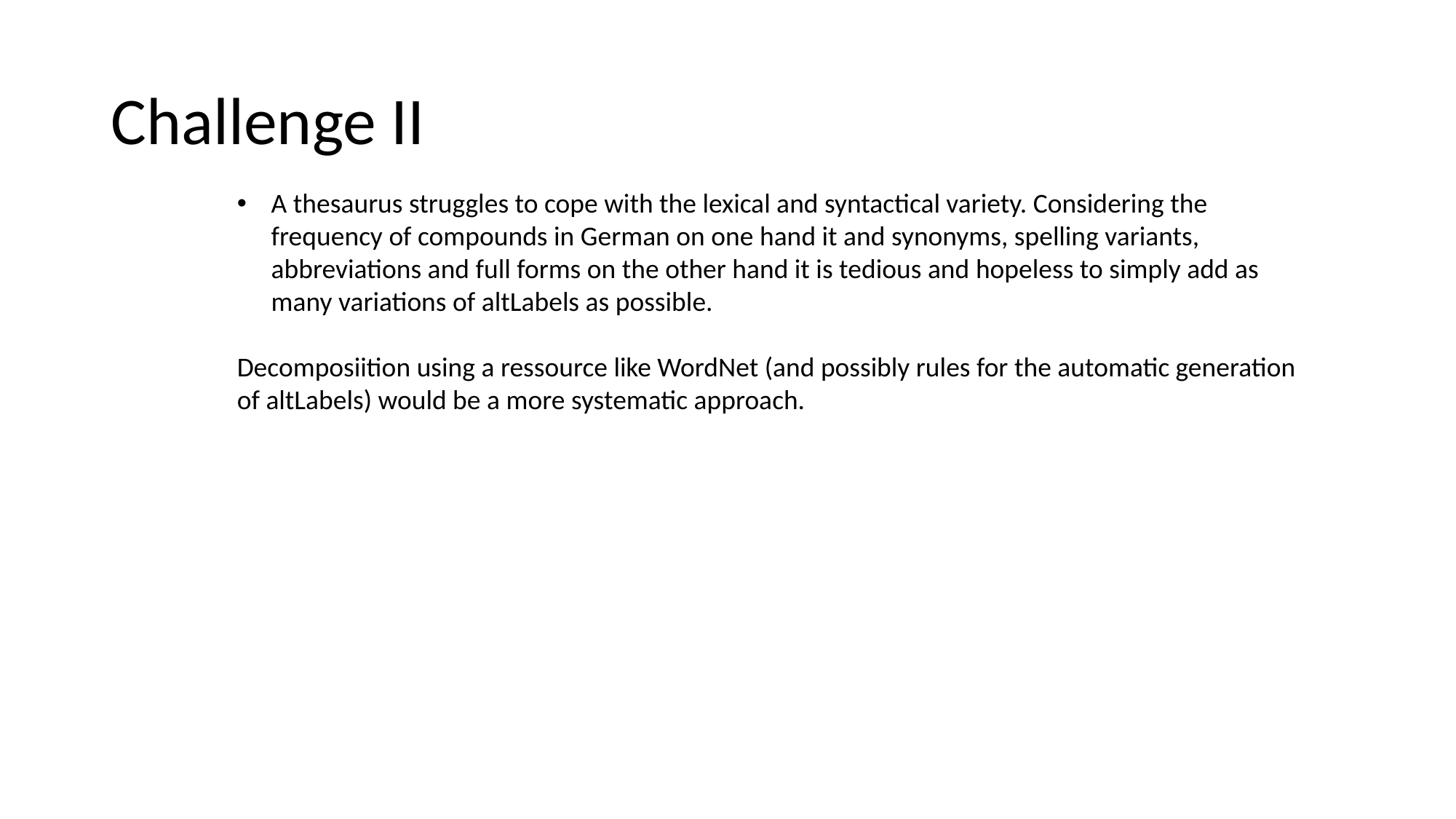

# Challenge II
A thesaurus struggles to cope with the lexical and syntactical variety. Considering the frequency of compounds in German on one hand it and synonyms, spelling variants, abbreviations and full forms on the other hand it is tedious and hopeless to simply add as many variations of altLabels as possible.

Decomposiition using a ressource like WordNet (and possibly rules for the automatic generation of altLabels) would be a more systematic approach.